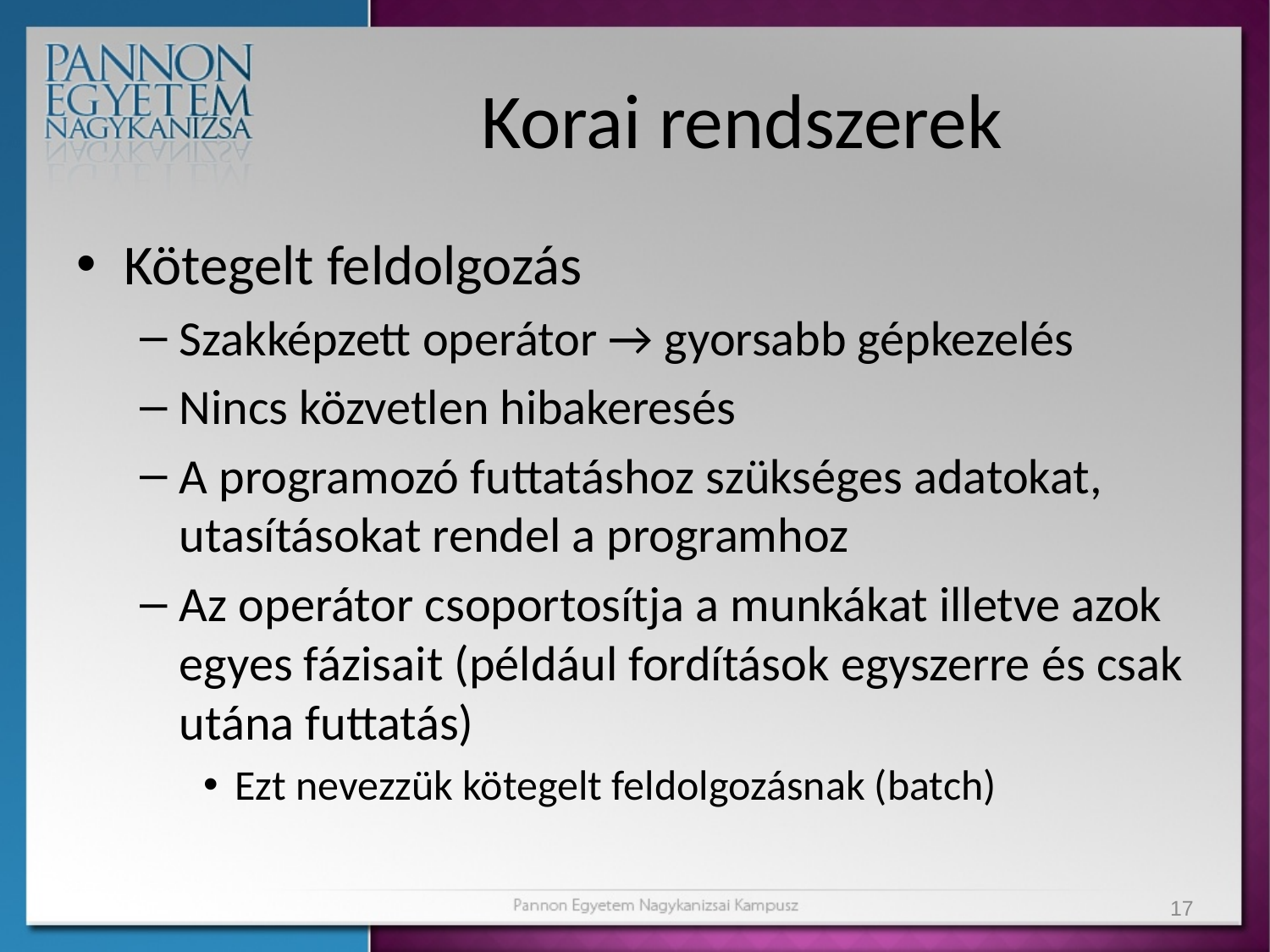

# Korai rendszerek
Kötegelt feldolgozás
Szakképzett operátor → gyorsabb gépkezelés
Nincs közvetlen hibakeresés
A programozó futtatáshoz szükséges adatokat, utasításokat rendel a programhoz
Az operátor csoportosítja a munkákat illetve azok egyes fázisait (például fordítások egyszerre és csak utána futtatás)
Ezt nevezzük kötegelt feldolgozásnak (batch)
17